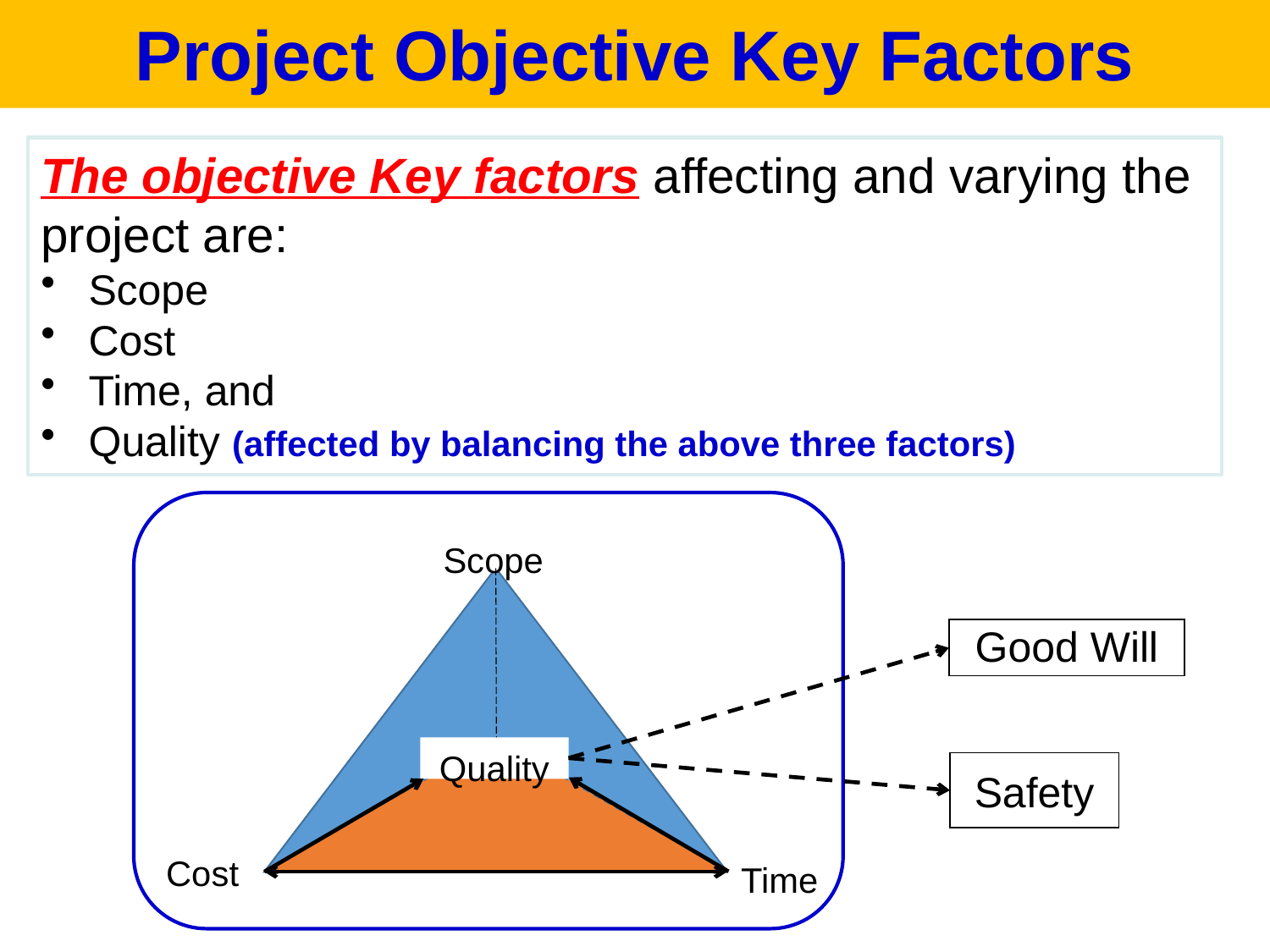

Project Objective Key Factors
The objective Key factors affecting and varying the project are:
Scope
Cost
Time, and
Quality (affected by balancing the above three factors)

Scope

Quality

Cost
Time
Good Will
Safety